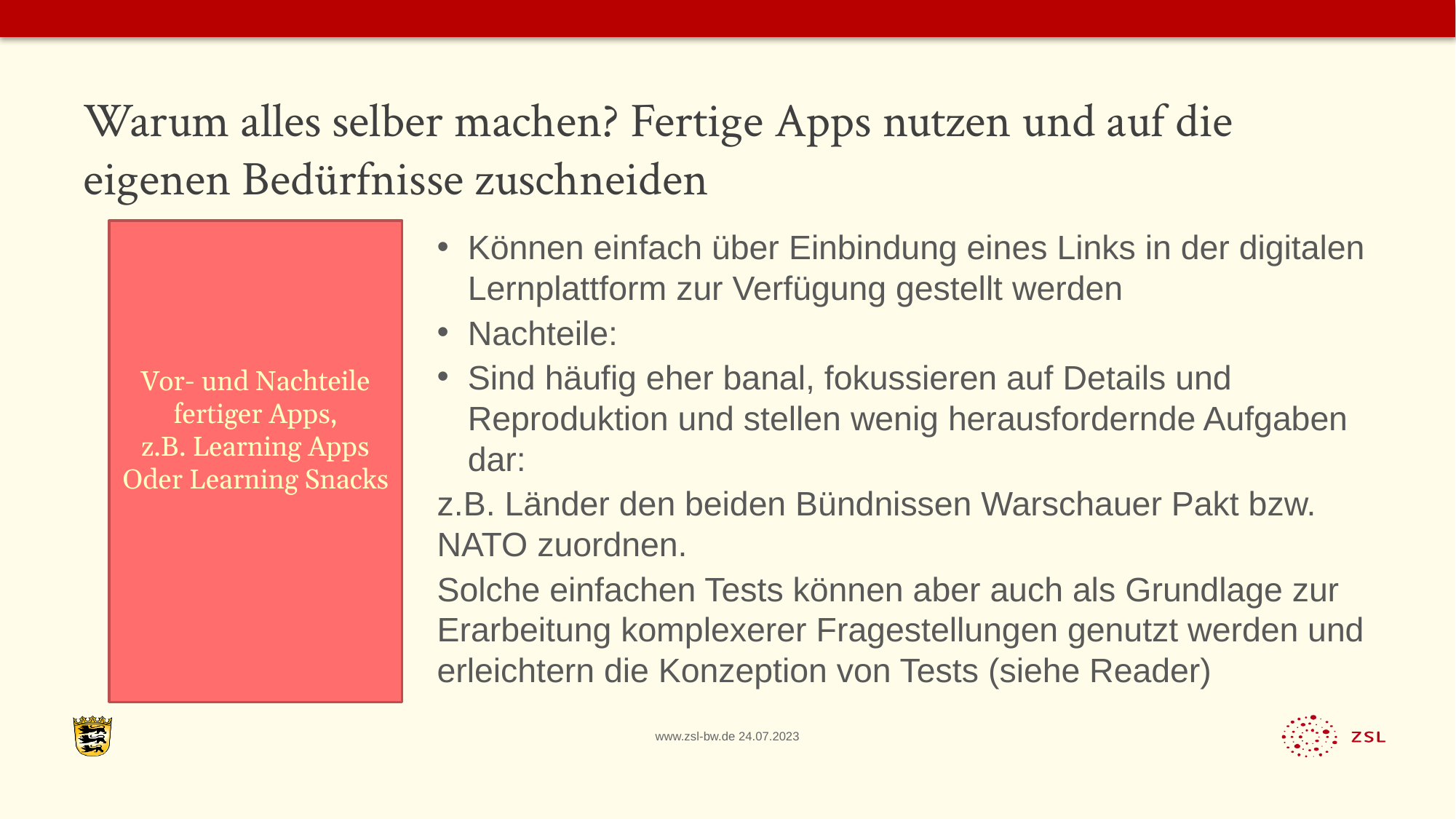

# Warum alles selber machen? Fertige Apps nutzen und auf die eigenen Bedürfnisse zuschneiden
Können einfach über Einbindung eines Links in der digitalen Lernplattform zur Verfügung gestellt werden
Nachteile:
Sind häufig eher banal, fokussieren auf Details und Reproduktion und stellen wenig herausfordernde Aufgaben dar:
z.B. Länder den beiden Bündnissen Warschauer Pakt bzw. NATO zuordnen.
Solche einfachen Tests können aber auch als Grundlage zur Erarbeitung komplexerer Fragestellungen genutzt werden und erleichtern die Konzeption von Tests (siehe Reader)
Vor- und Nachteile fertiger Apps,
z.B. Learning Apps
Oder Learning Snacks